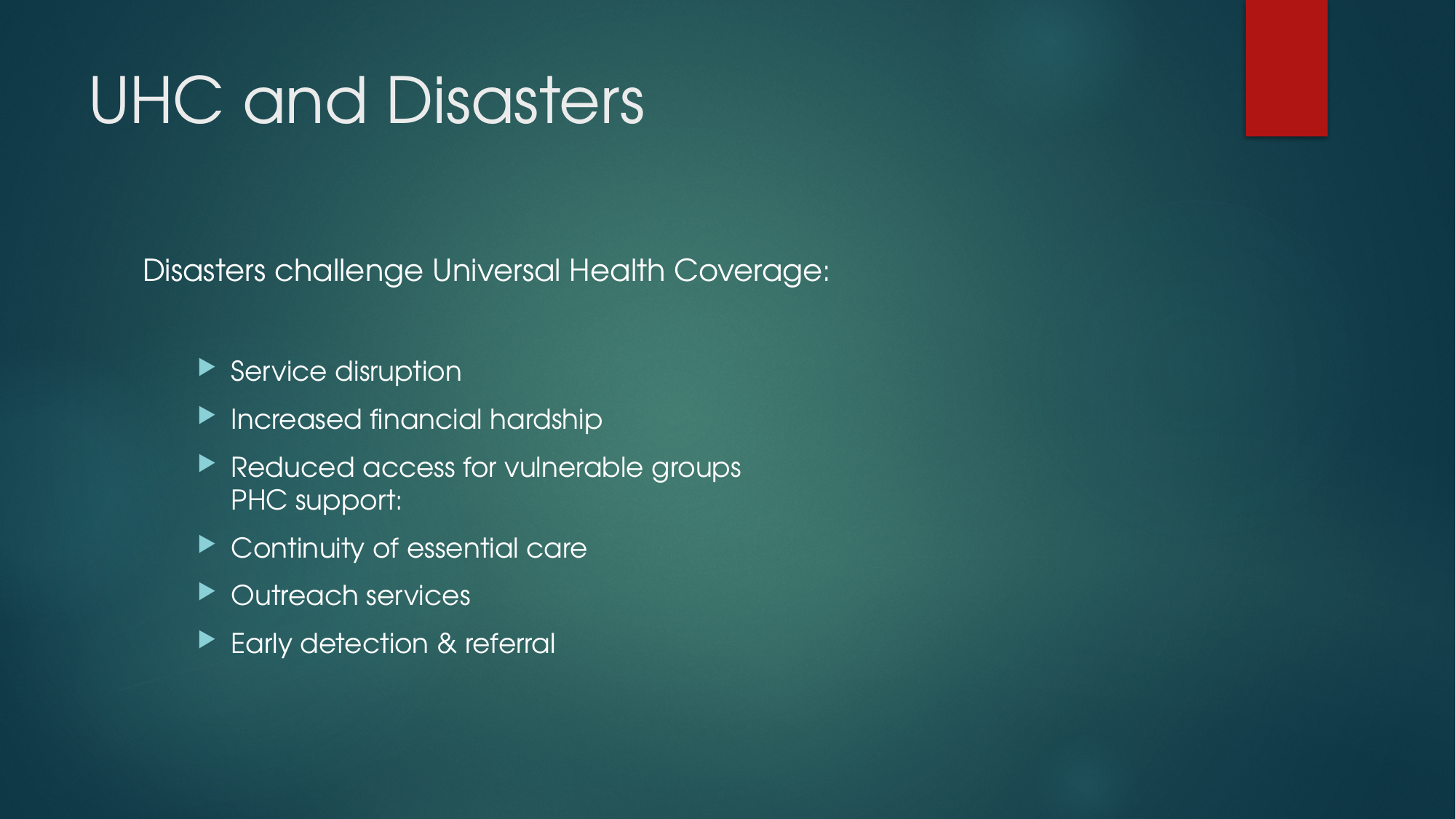

# UHC and Disasters
Disasters challenge Universal Health Coverage:

Service disruption
Increased financial hardship
Reduced access for vulnerable groups
PHC support:
Continuity of essential care
Outreach services
Early detection & referral